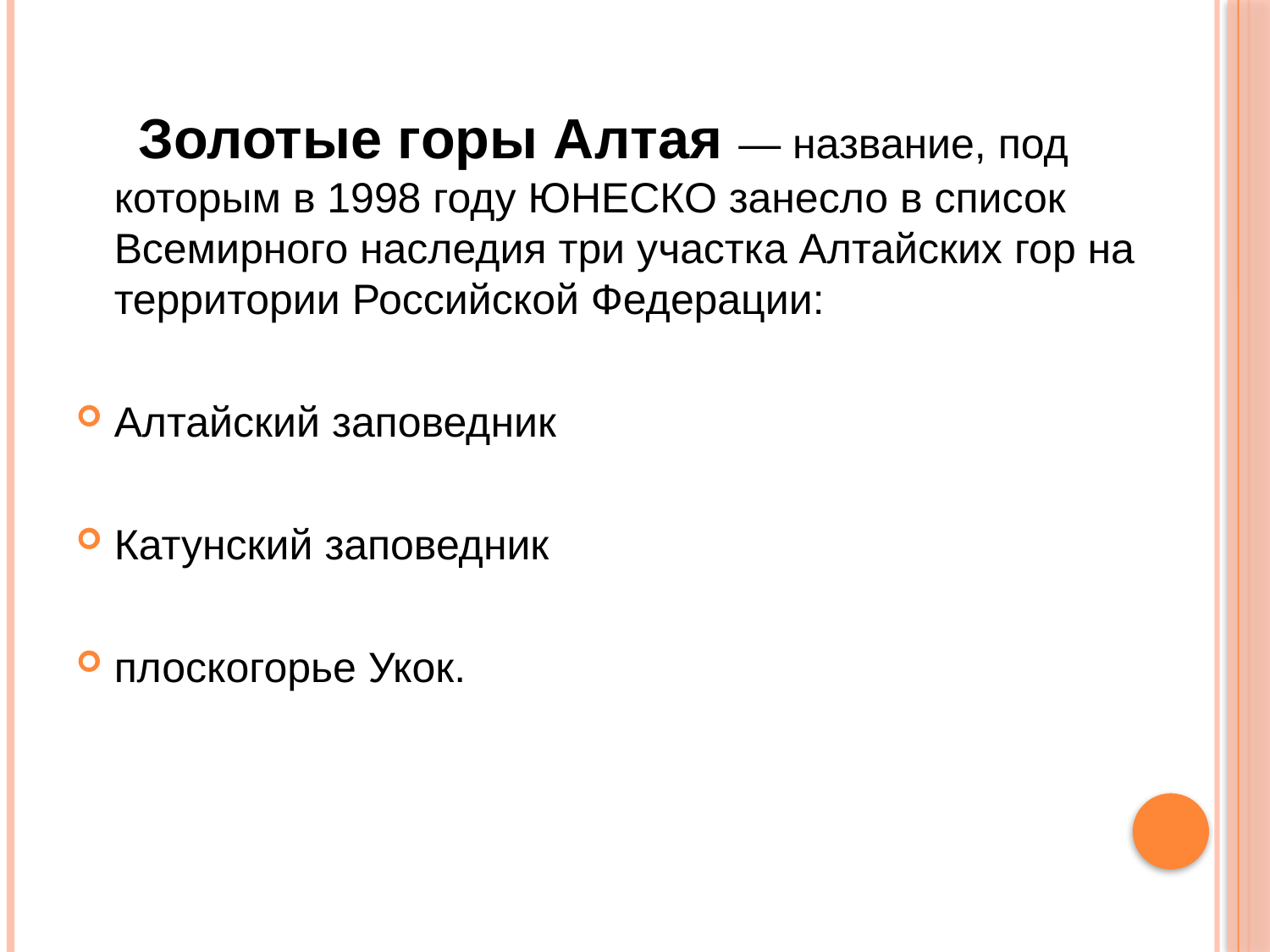

#
    Золотые горы Алтая — название, под которым в 1998 году ЮНЕСКО занесло в список Всемирного наследия три участка Алтайских гор на территории Российской Федерации:

Алтайский заповедник

Катунский заповедник

плоскогорье Укок.